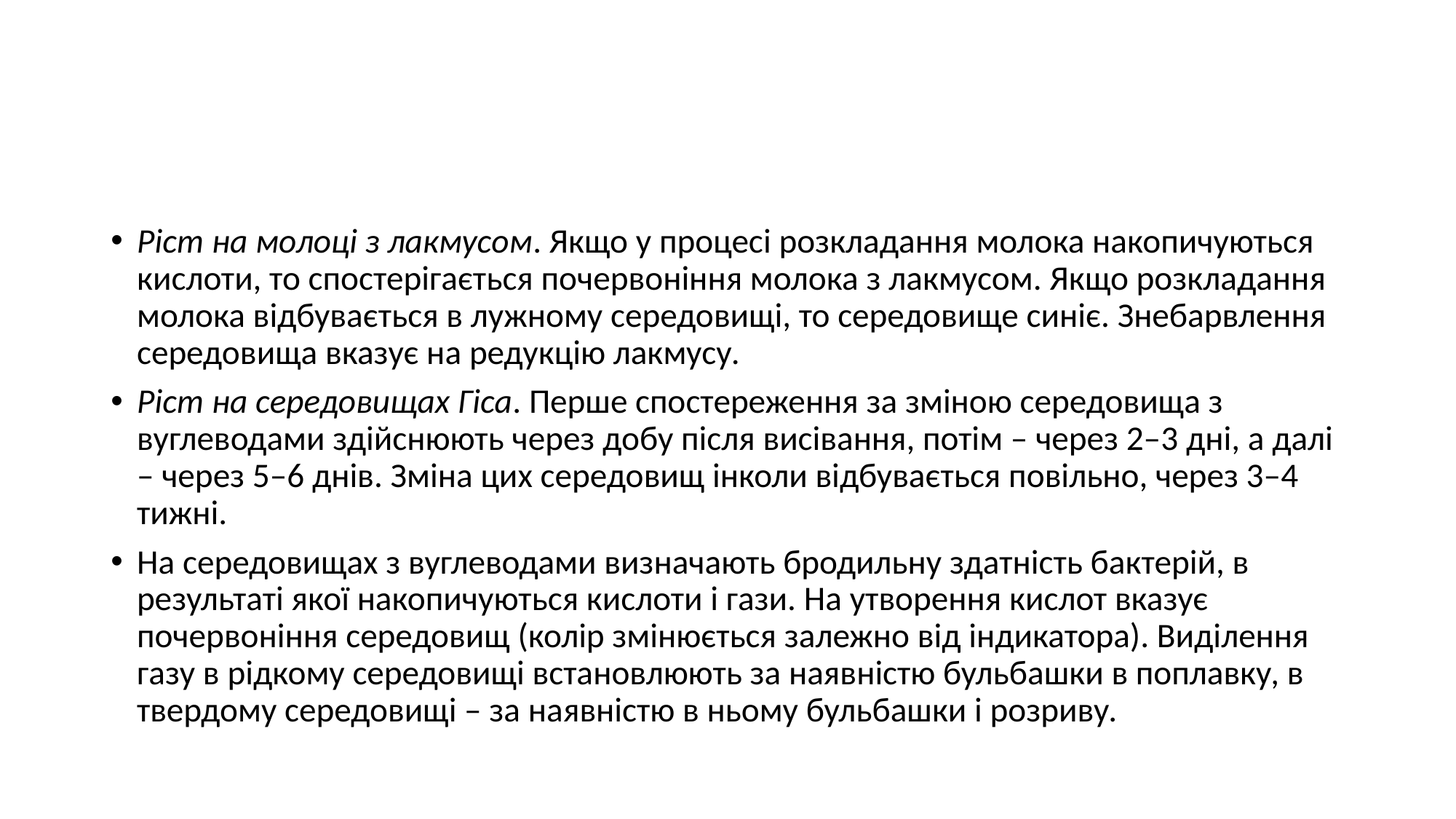

#
Ріст на молоці з лакмусом. Якщо у процесі розкладання молока накопичуються кислоти, то спостерігається почервоніння молока з лакмусом. Якщо розкладання молока відбувається в лужному середовищі, то середовище синіє. Знебарвлення середовища вказує на редукцію лакмусу.
Ріст на середовищах Гіса. Перше спостереження за зміною середовища з вуглеводами здійснюють через добу після висівання, потім – через 2–3 дні, а далі – через 5–6 днів. Зміна цих середовищ інколи відбувається повільно, через 3–4 тижні.
На середовищах з вуглеводами визначають бродильну здатність бактерій, в результаті якої накопичуються кислоти і гази. На утворення кислот вказує почервоніння середовищ (колір змінюється залежно від індикатора). Виділення газу в рідкому середовищі встановлюють за наявністю бульбашки в поплавку, в твердому середовищі – за наявністю в ньому бульбашки і розриву.